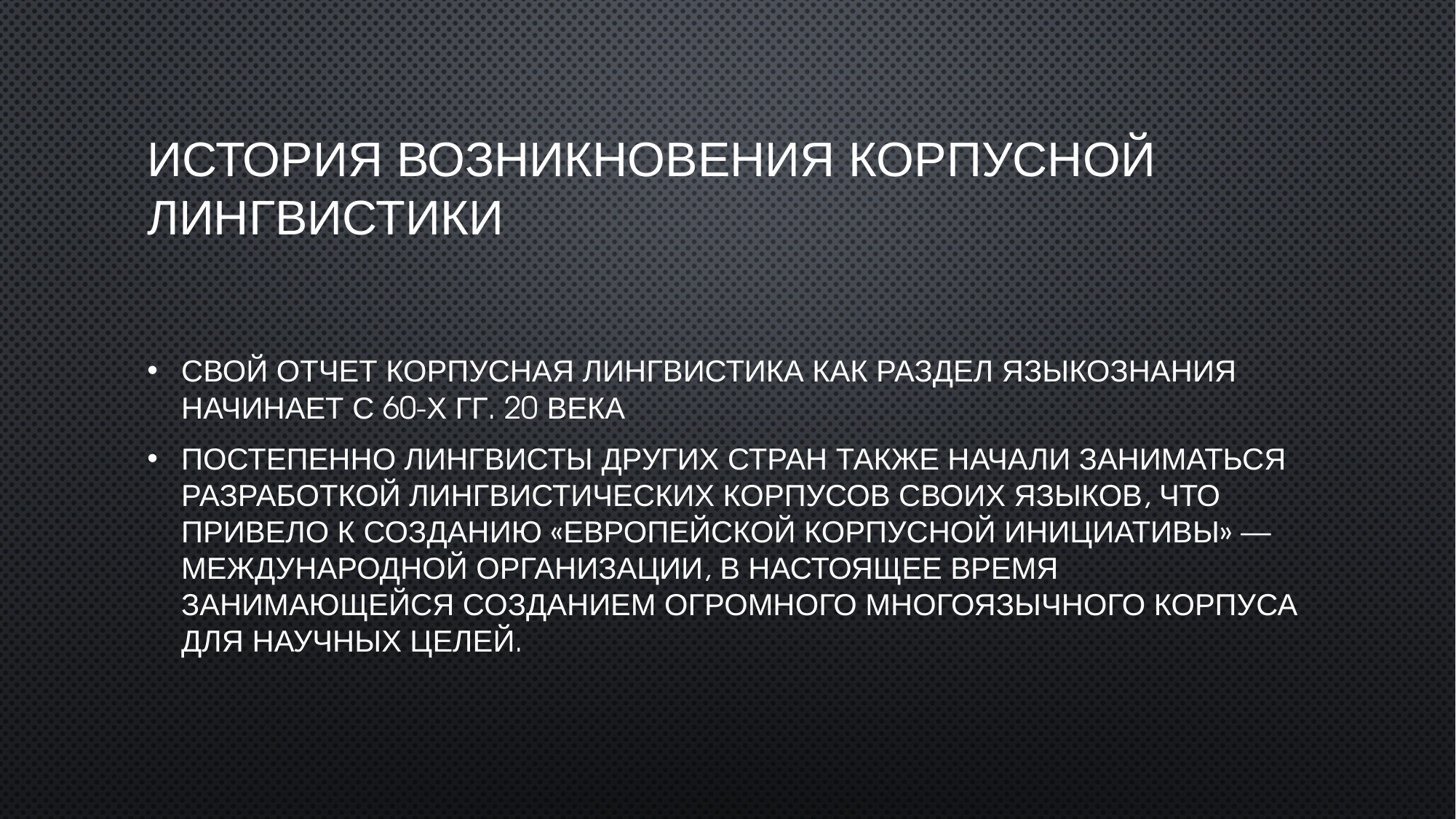

# История возникновения корпусной лингвистики
Свой отчет корпусная лингвистика как раздел языкознания начинает с 60-х гг. 20 века
Постепенно лингвисты других стран также начали заниматься разработкой лингвистических корпусов своих языков, что привело к созданию «Европейской корпусной инициативы» — международной организации, в настоящее время занимающейся созданием огромного многоязычного корпуса для научных целей.